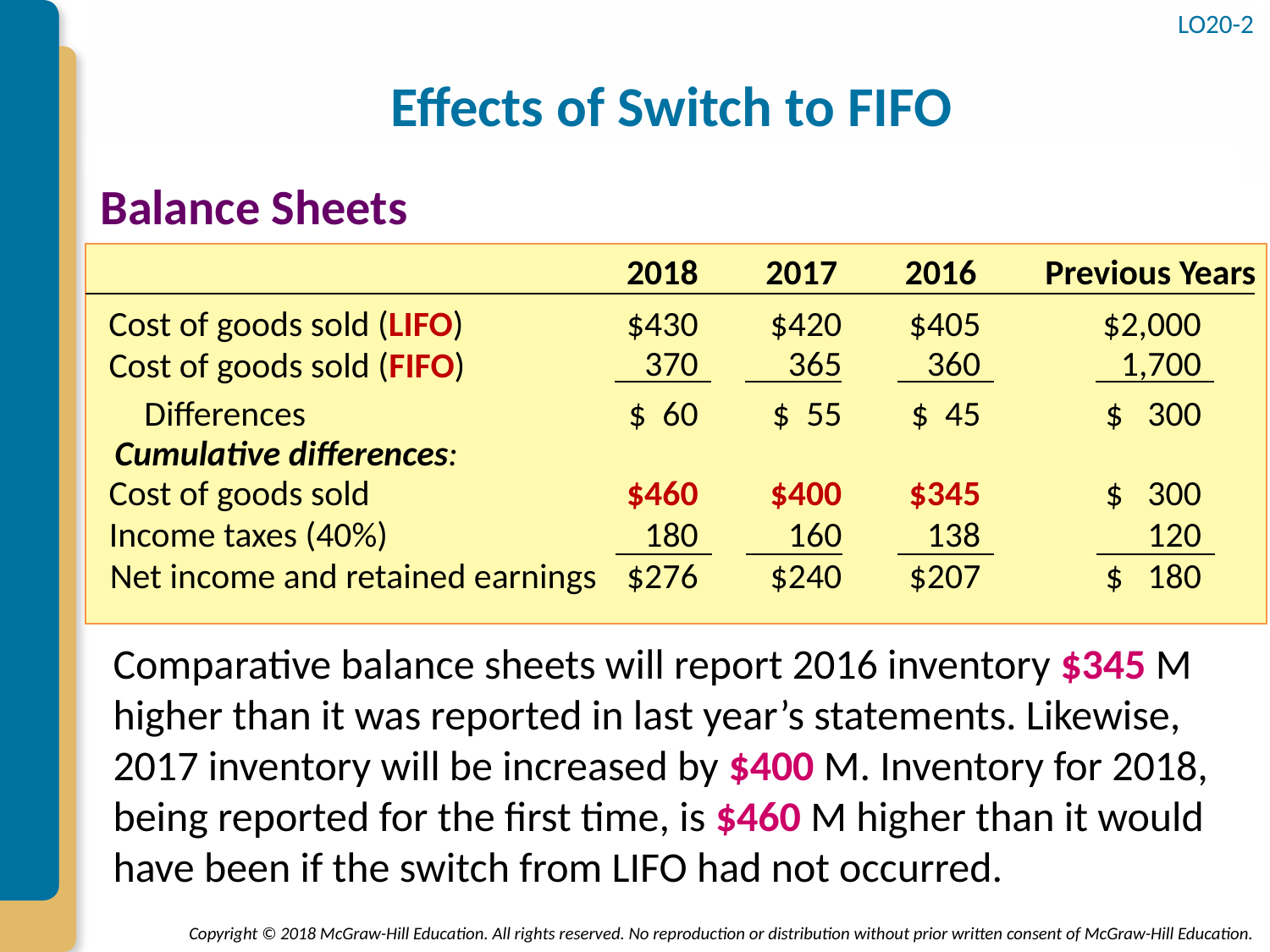

# Effects of Switch to FIFO
LO20-2
Balance Sheets

2018
2017
2016
Previous Years
Cost of goods sold (LIFO)
$430
$420
$405
$2,000
370
365
360
1,700
Cost of goods sold (FIFO)
Differences
$  60
$  55
$  45
$   300
Cumulative differences:
Cost of goods sold
$460
$400
$345
$   300
Income taxes (40%)
180
160
138
120
Net income and retained earnings
$276
$240
$207
$   180
Comparative balance sheets will report 2016 inventory $345 M higher than it was reported in last year’s statements. Likewise, 2017 inventory will be increased by $400 M. Inventory for 2018, being reported for the first time, is $460 M higher than it would have been if the switch from LIFO had not occurred.